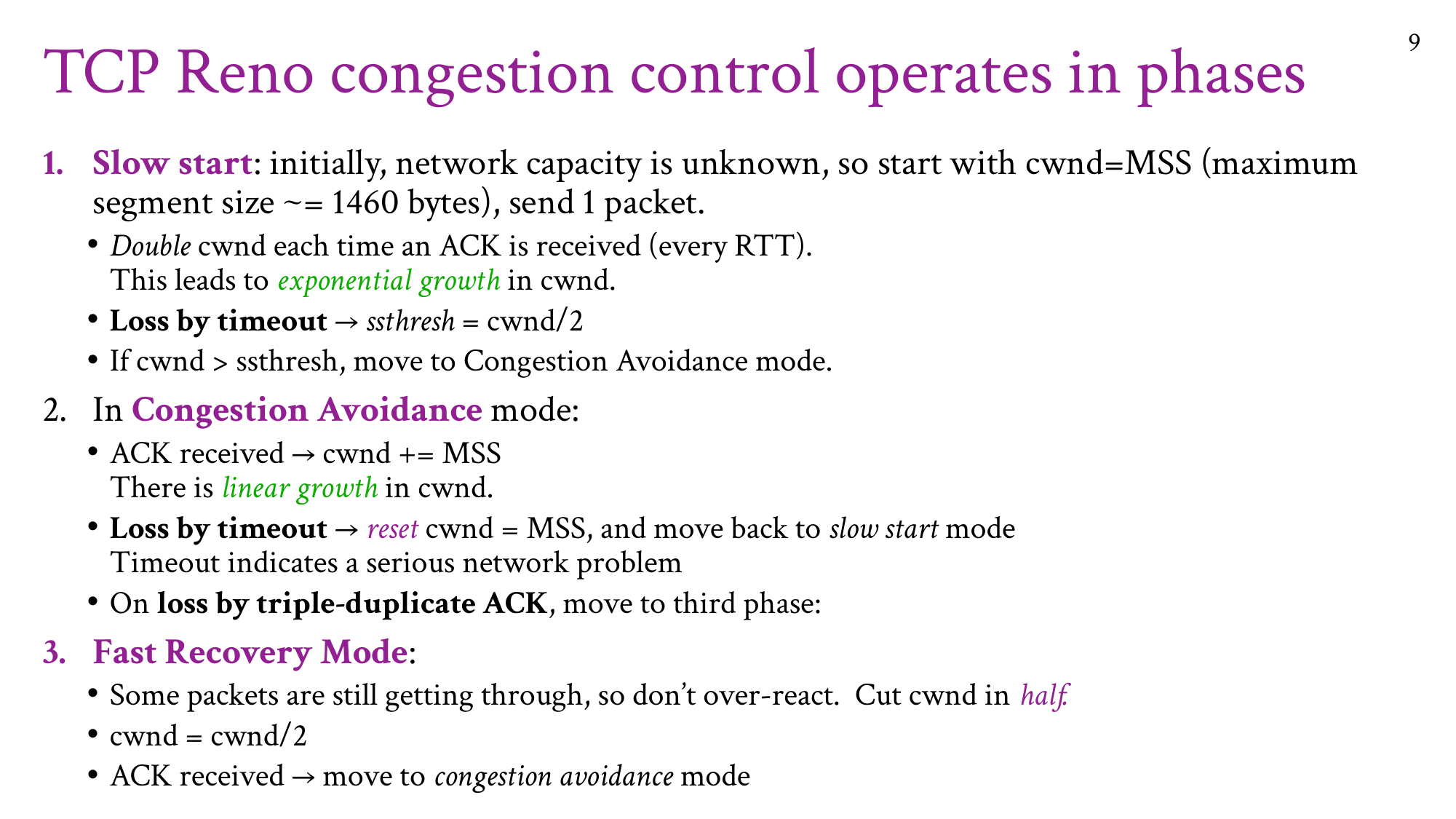

# TCP Reno congestion control operates in phases
Slow start: initially, network capacity is unknown, so start with cwnd=MSS (maximum segment size ~= 1460 bytes), send 1 packet.
Double cwnd each time an ACK is received (every RTT).
This leads to exponential growth in cwnd.
Loss by timeout → ssthresh = cwnd/2
If cwnd > ssthresh, move to Congestion Avoidance mode.
In Congestion Avoidance mode:
ACK received → cwnd += MSS
There is linear growth in cwnd.
Loss by timeout → reset cwnd = MSS, and move back to slow start mode
Timeout indicates a serious network problem
On loss by triple-duplicate ACK, move to third phase:
Fast Recovery Mode:
Some packets are still getting through, so don’t over-react.  Cut cwnd in half.
cwnd = cwnd/2
ACK received → move to congestion avoidance mode